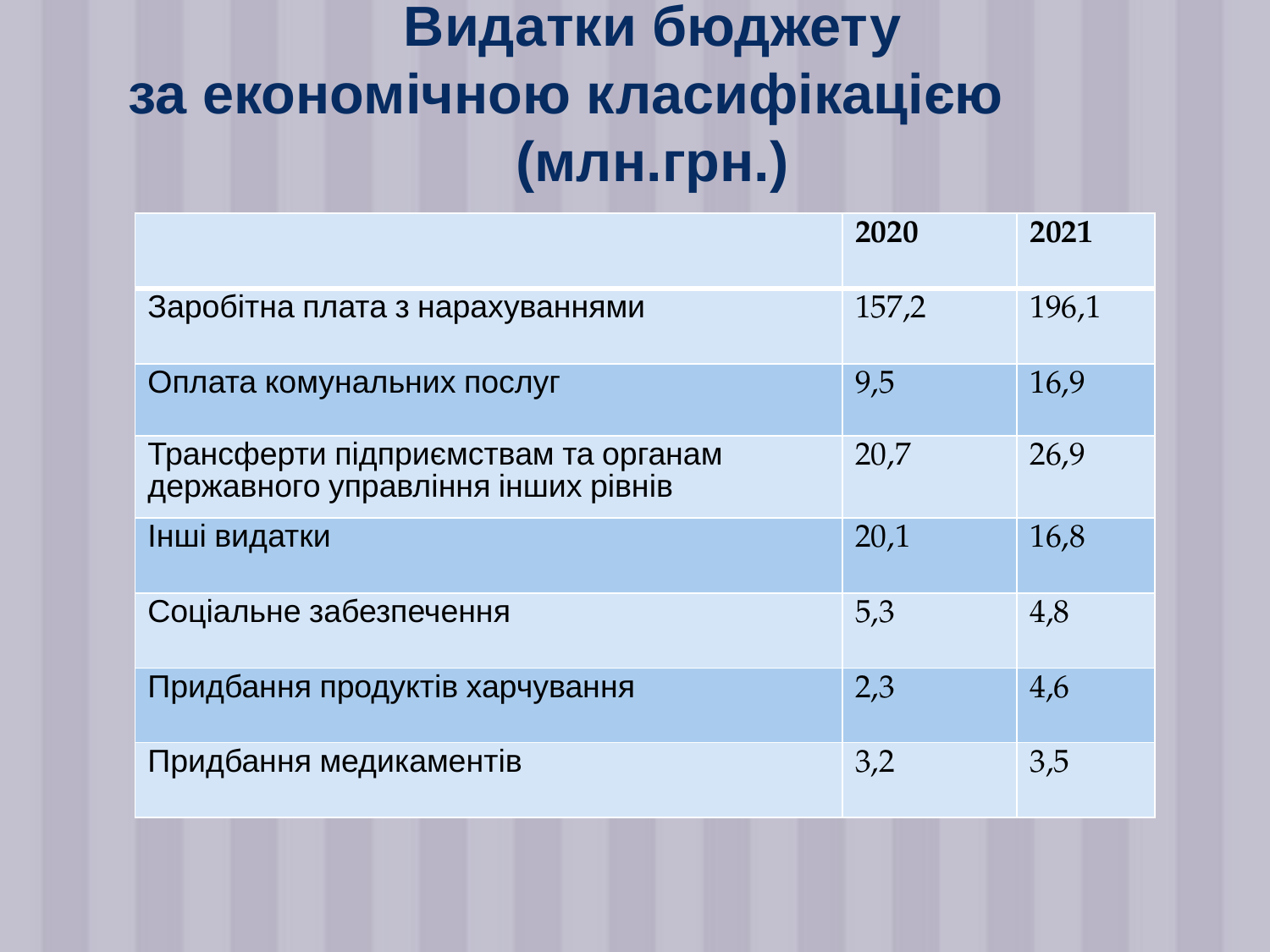

# Видатки бюджету за економічною класифікацією             (млн.грн.)
|  | 2020 | 2021 |
| --- | --- | --- |
| Заробітна плата з нарахуваннями | 157,2 | 196,1 |
| Оплата комунальних послуг | 9,5 | 16,9 |
| Трансферти підприємствам та органам державного управління інших рівнів | 20,7 | 26,9 |
| Інші видатки | 20,1 | 16,8 |
| Соціальне забезпечення | 5,3 | 4,8 |
| Придбання продуктів харчування | 2,3 | 4,6 |
| Придбання медикаментів | 3,2 | 3,5 |